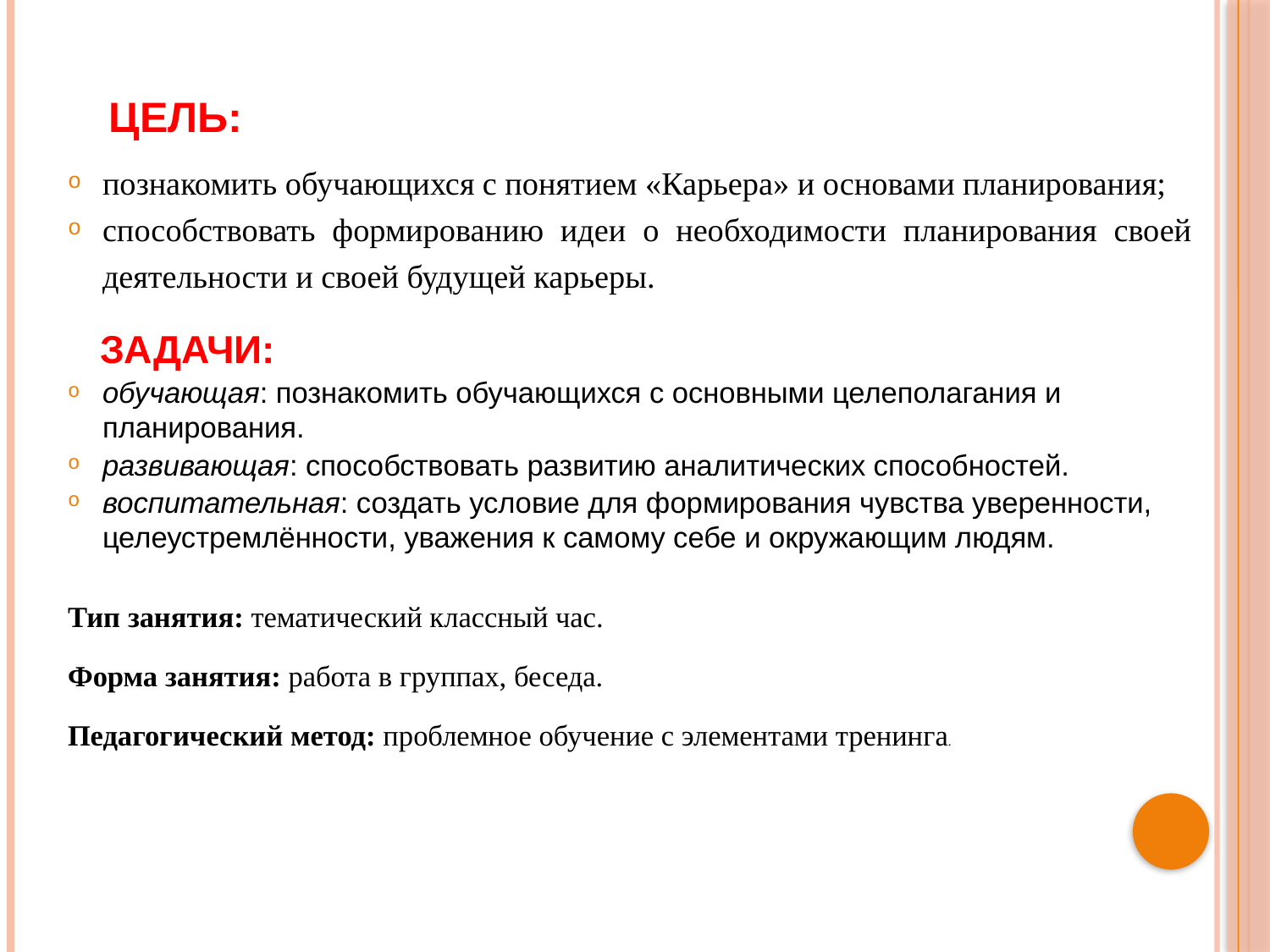

# ЦЕЛЬ:
познакомить обучающихся с понятием «Карьера» и основами планирования;
способствовать формированию идеи о необходимости планирования своей деятельности и своей будущей карьеры.

   ЗАДАЧИ:
обучающая: познакомить обучающихся с основными целеполагания и планирования.
развивающая: способствовать развитию аналитических способностей.
воспитательная: создать условие для формирования чувства уверенности, целеустремлённости, уважения к самому себе и окружающим людям.

Тип занятия: тематический классный час.

Форма занятия: работа в группах, беседа.

Педагогический метод: проблемное обучение с элементами тренинга.